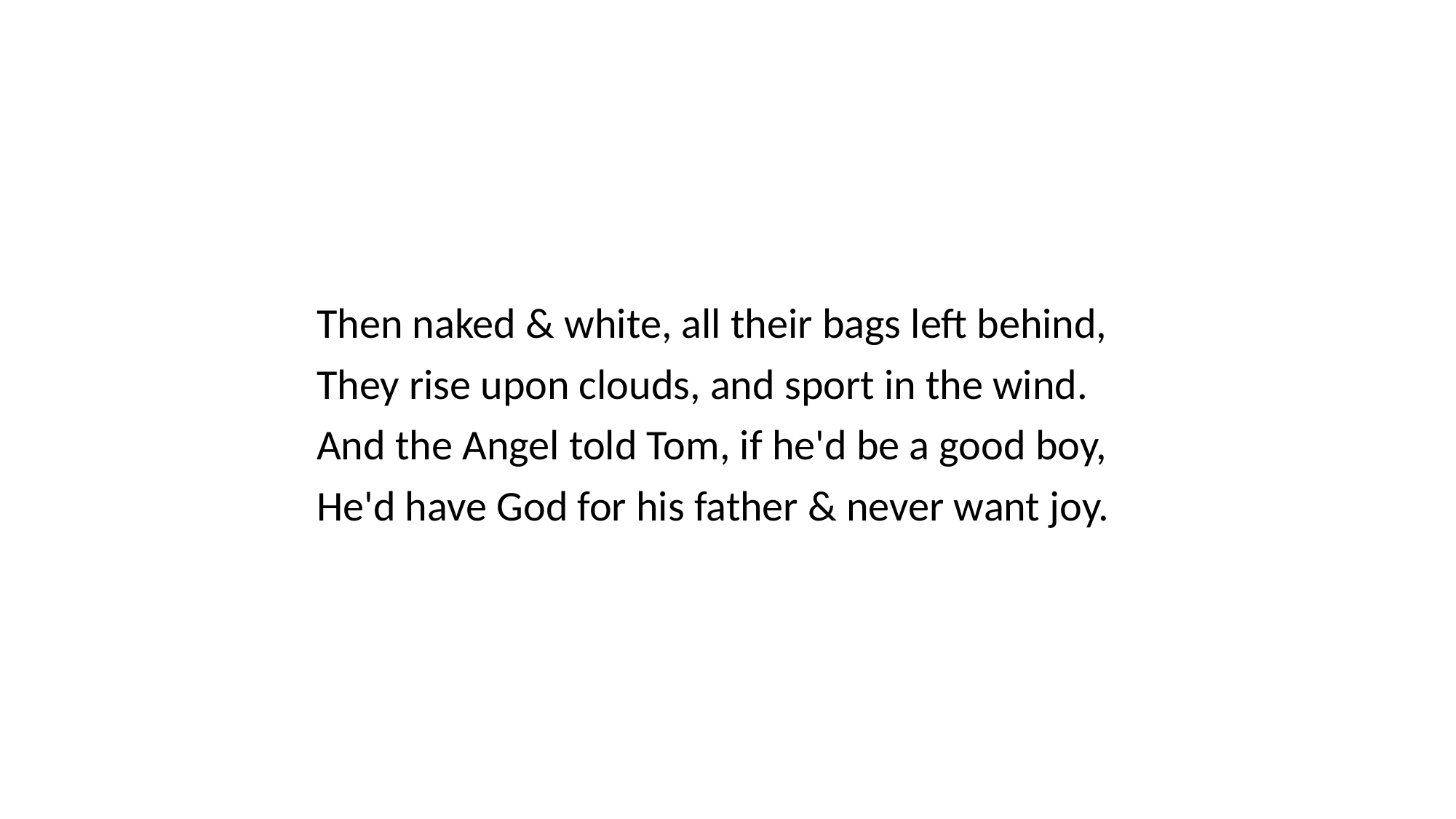

#
Then naked & white, all their bags left behind,
They rise upon clouds, and sport in the wind.
And the Angel told Tom, if he'd be a good boy,
He'd have God for his father & never want joy.